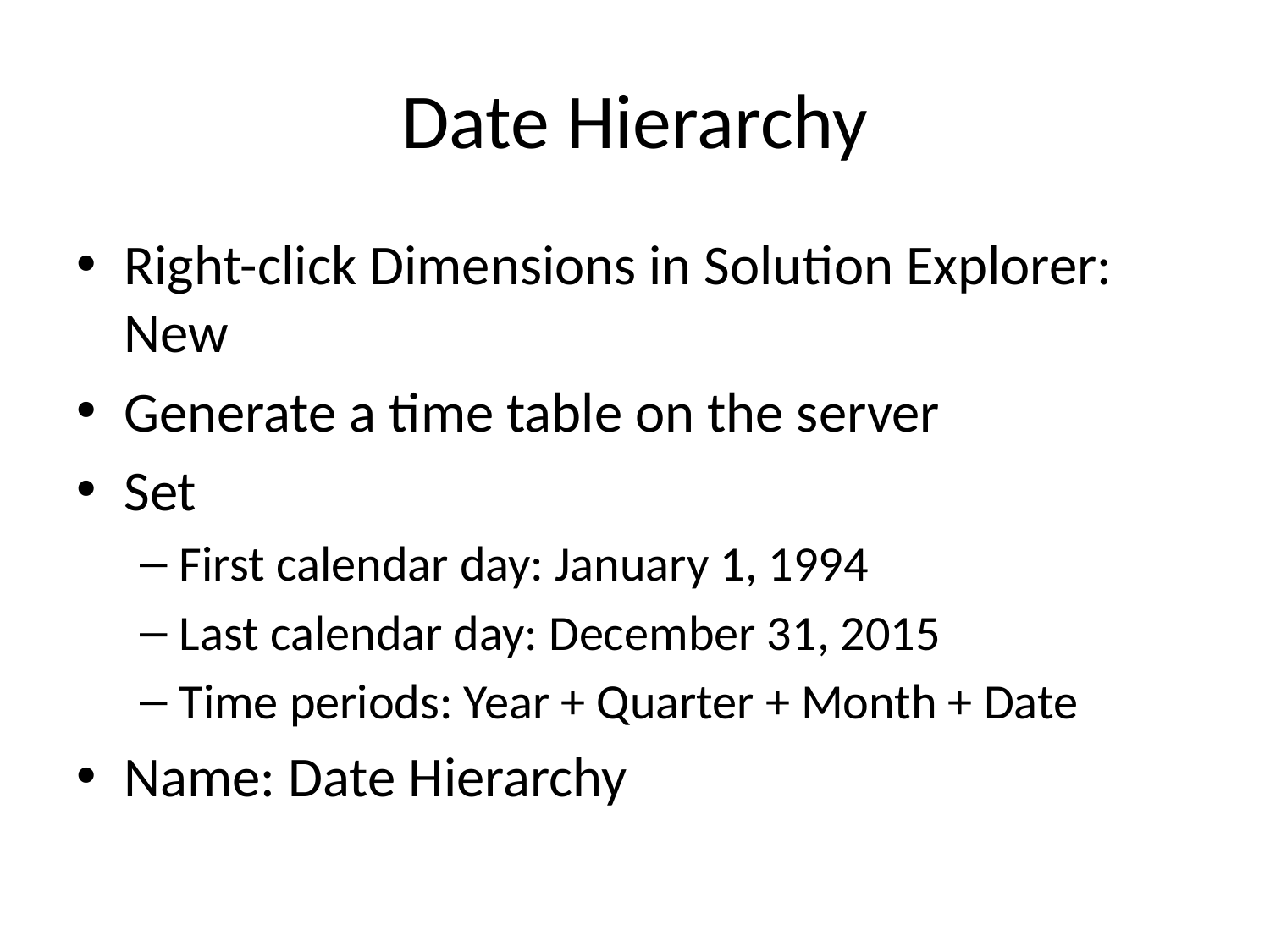

# Date Hierarchy
Right-click Dimensions in Solution Explorer: New
Generate a time table on the server
Set
First calendar day: January 1, 1994
Last calendar day: December 31, 2015
Time periods: Year + Quarter + Month + Date
Name: Date Hierarchy